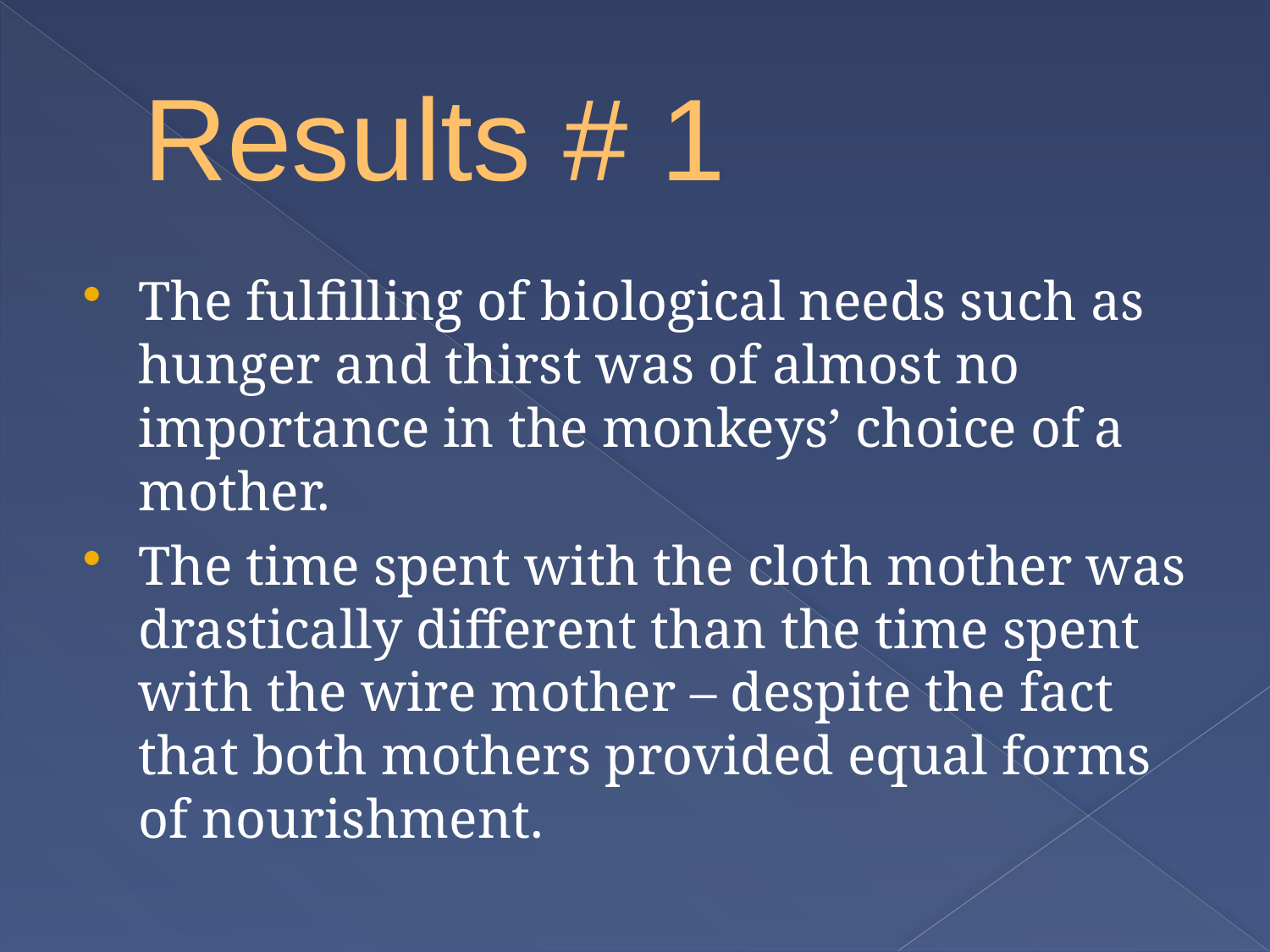

# Results # 1
The fulfilling of biological needs such as hunger and thirst was of almost no importance in the monkeys’ choice of a mother.
The time spent with the cloth mother was drastically different than the time spent with the wire mother – despite the fact that both mothers provided equal forms of nourishment.